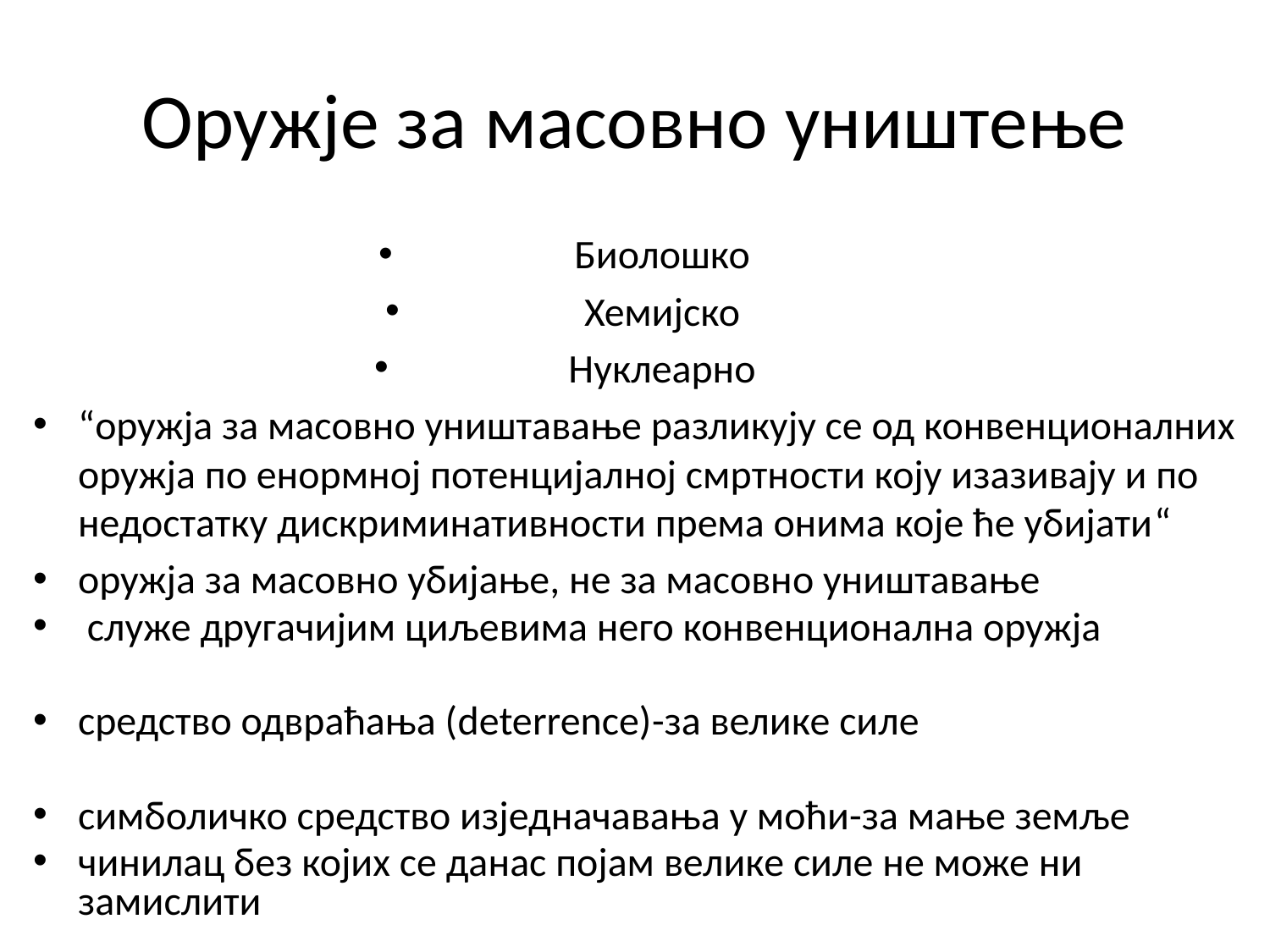

# Оружје за масовно уништење
Биолошко
Хемијско
Нуклеарно
“оружја за масовно уништавање разликују се од конвенционалних оружја по енормној потенцијалној смртности коју изазивају и по недостатку дискриминативности према онима које ће убијати“
оружја за масовно убијање, не за масовно уништавање
 служе другачијим циљевима него конвенционална оружја

средство одвраћања (deterrence)-за велике силе

симболичко средство изједначавања у моћи-за мање земље
чинилац без којих се данас појам велике силе не може ни замислити